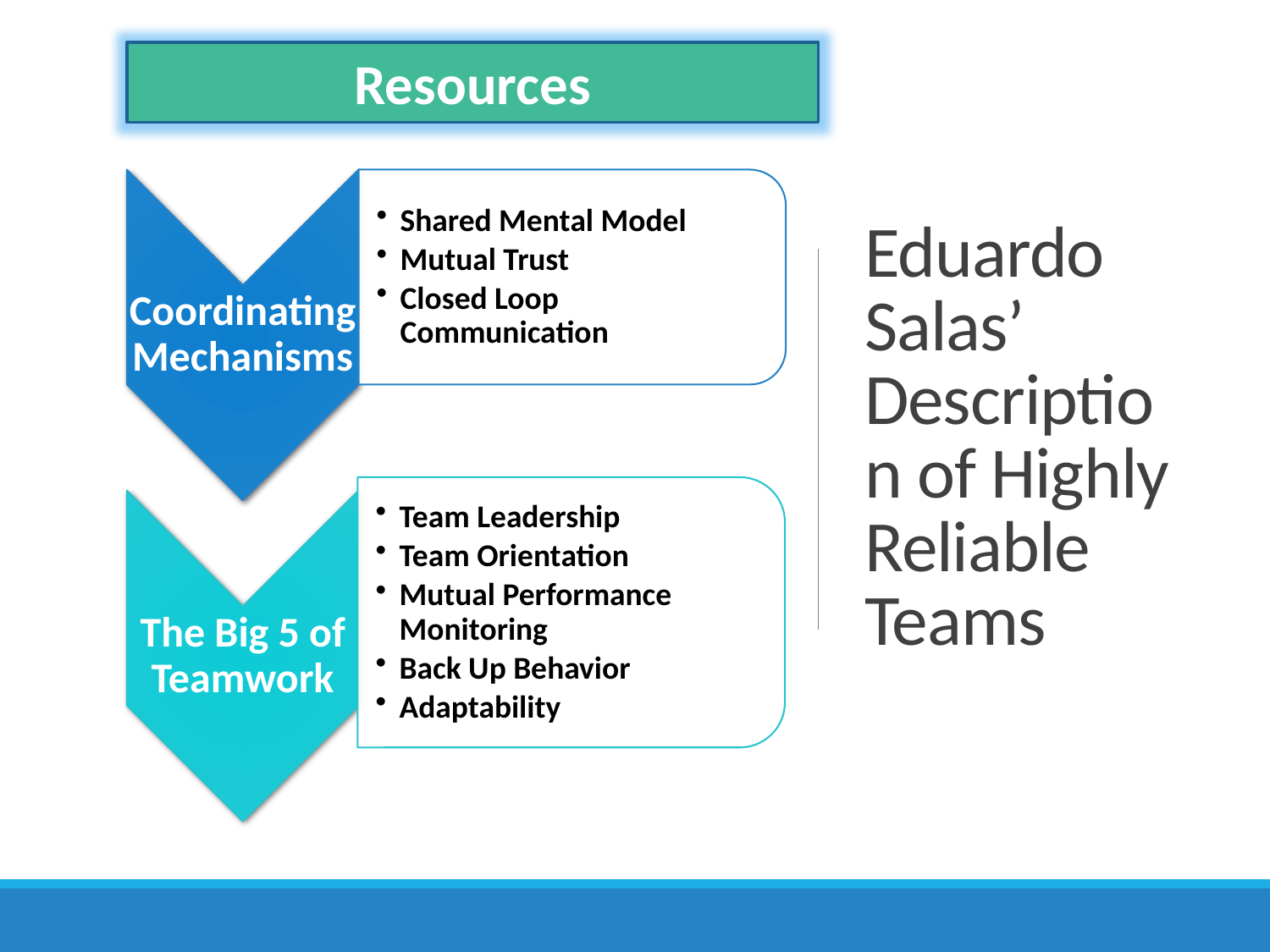

Resources
# Eduardo Salas’ Description of Highly Reliable Teams
Coordinating Mechanisms
Shared Mental Model
Mutual Trust
Closed Loop Communication
The Big 5 of Teamwork
Team Leadership
Team Orientation
Mutual Performance Monitoring
Back Up Behavior
Adaptability